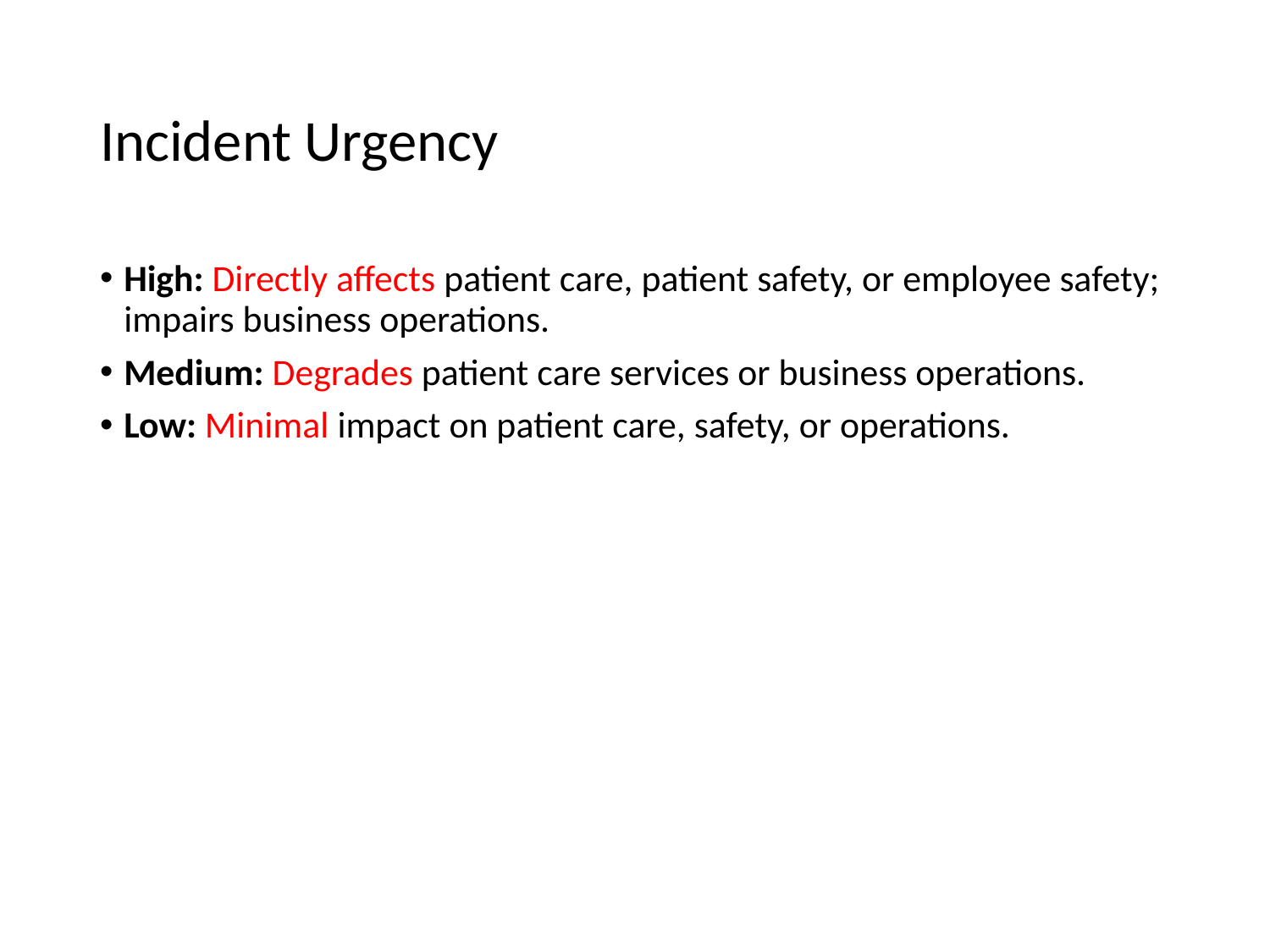

# Incident Urgency
High: Directly affects patient care, patient safety, or employee safety; impairs business operations.
Medium: Degrades patient care services or business operations.
Low: Minimal impact on patient care, safety, or operations.